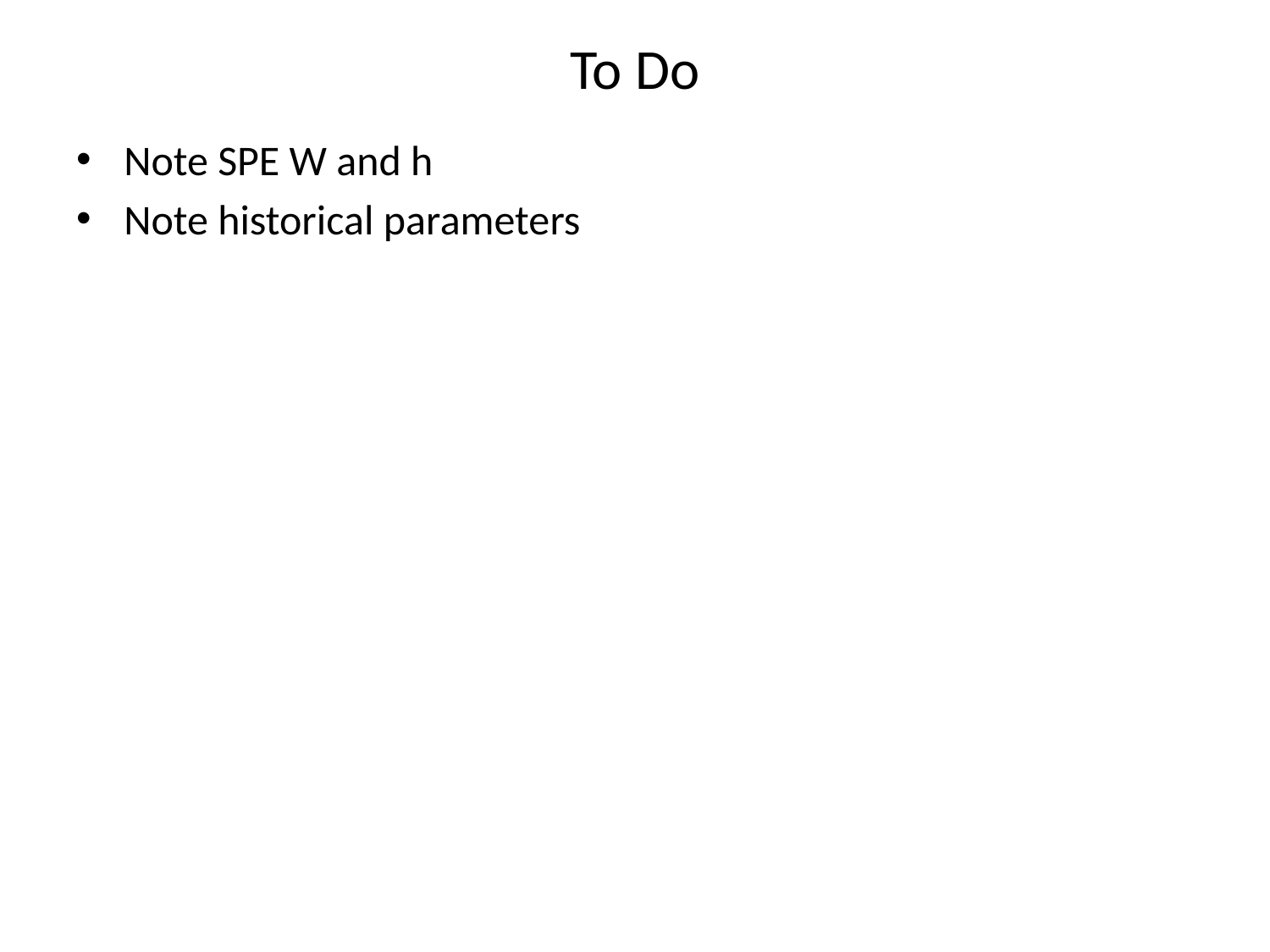

# To Do
Note SPE W and h
Note historical parameters